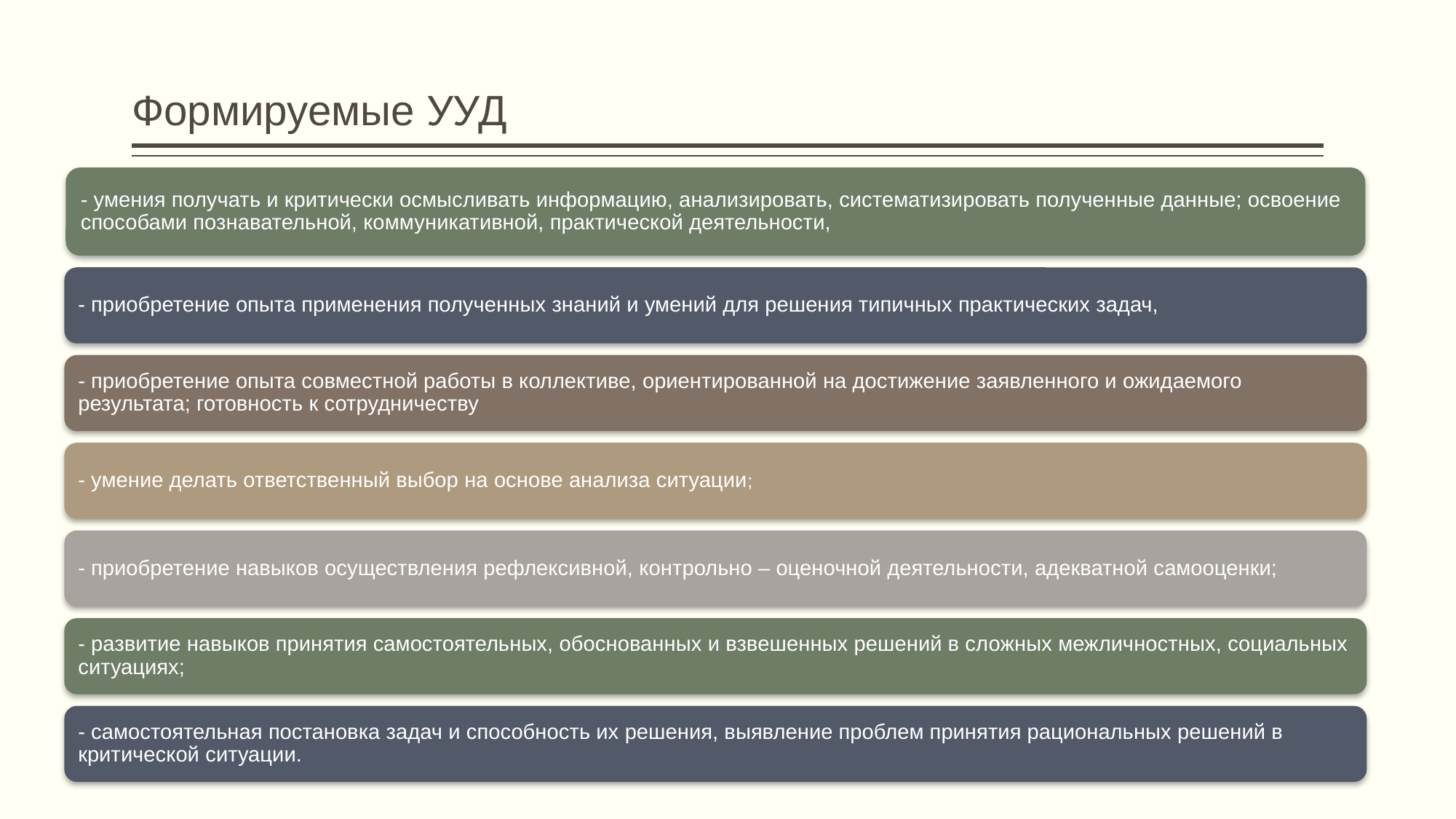

# Формируемые УУД
- умения получать и критически осмысливать информацию, анализировать, систематизировать полученные данные; освоение способами познавательной, коммуникативной, практической деятельности,
- приобретение опыта применения полученных знаний и умений для решения типичных практических задач,
- приобретение опыта совместной работы в коллективе, ориентированной на достижение заявленного и ожидаемого результата; готовность к сотрудничеству
- умение делать ответственный выбор на основе анализа ситуации;
- приобретение навыков осуществления рефлексивной, контрольно – оценочной деятельности, адекватной самооценки;
- развитие навыков принятия самостоятельных, обоснованных и взвешенных решений в сложных межличностных, социальных ситуациях;
- самостоятельная постановка задач и способность их решения, выявление проблем принятия рациональных решений в критической ситуации.